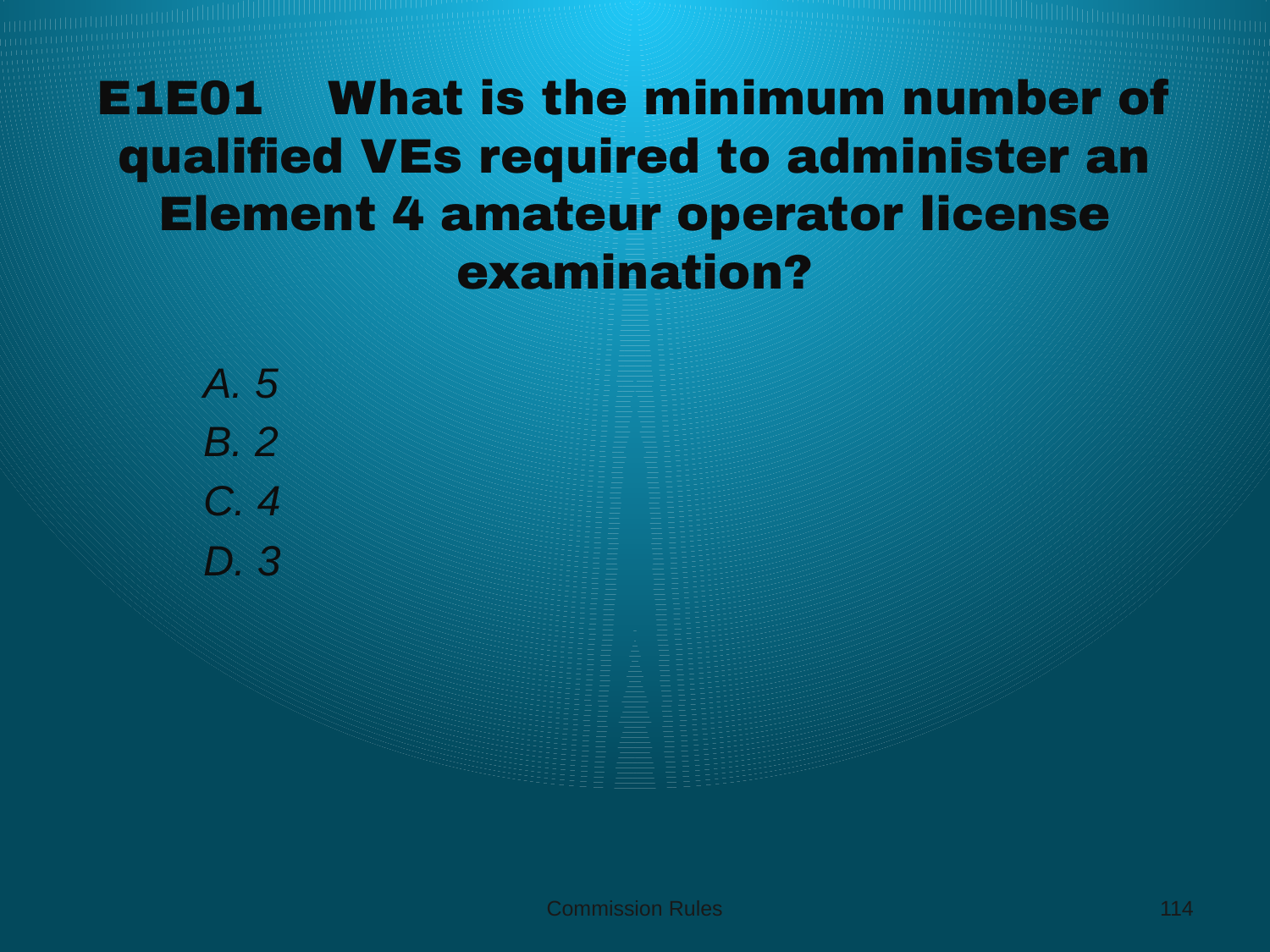

# E1E01    What is the minimum number of qualified VEs required to administer an Element 4 amateur operator license examination?
A. 5
B. 2
C. 4
D. 3

Commission Rules
114